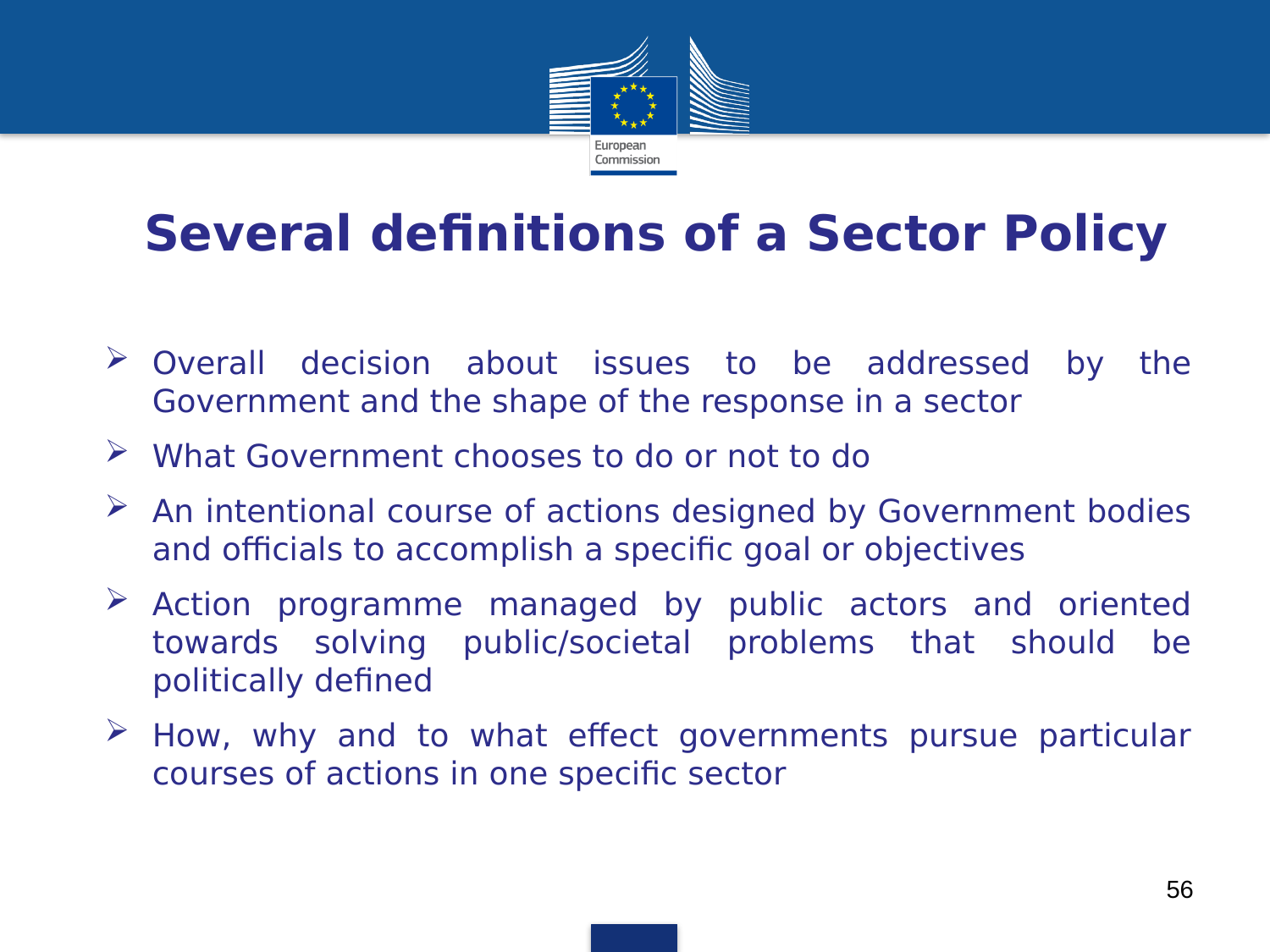

# Several definitions of a Sector Policy
Overall decision about issues to be addressed by the Government and the shape of the response in a sector
What Government chooses to do or not to do
An intentional course of actions designed by Government bodies and officials to accomplish a specific goal or objectives
Action programme managed by public actors and oriented towards solving public/societal problems that should be politically defined
How, why and to what effect governments pursue particular courses of actions in one specific sector

56